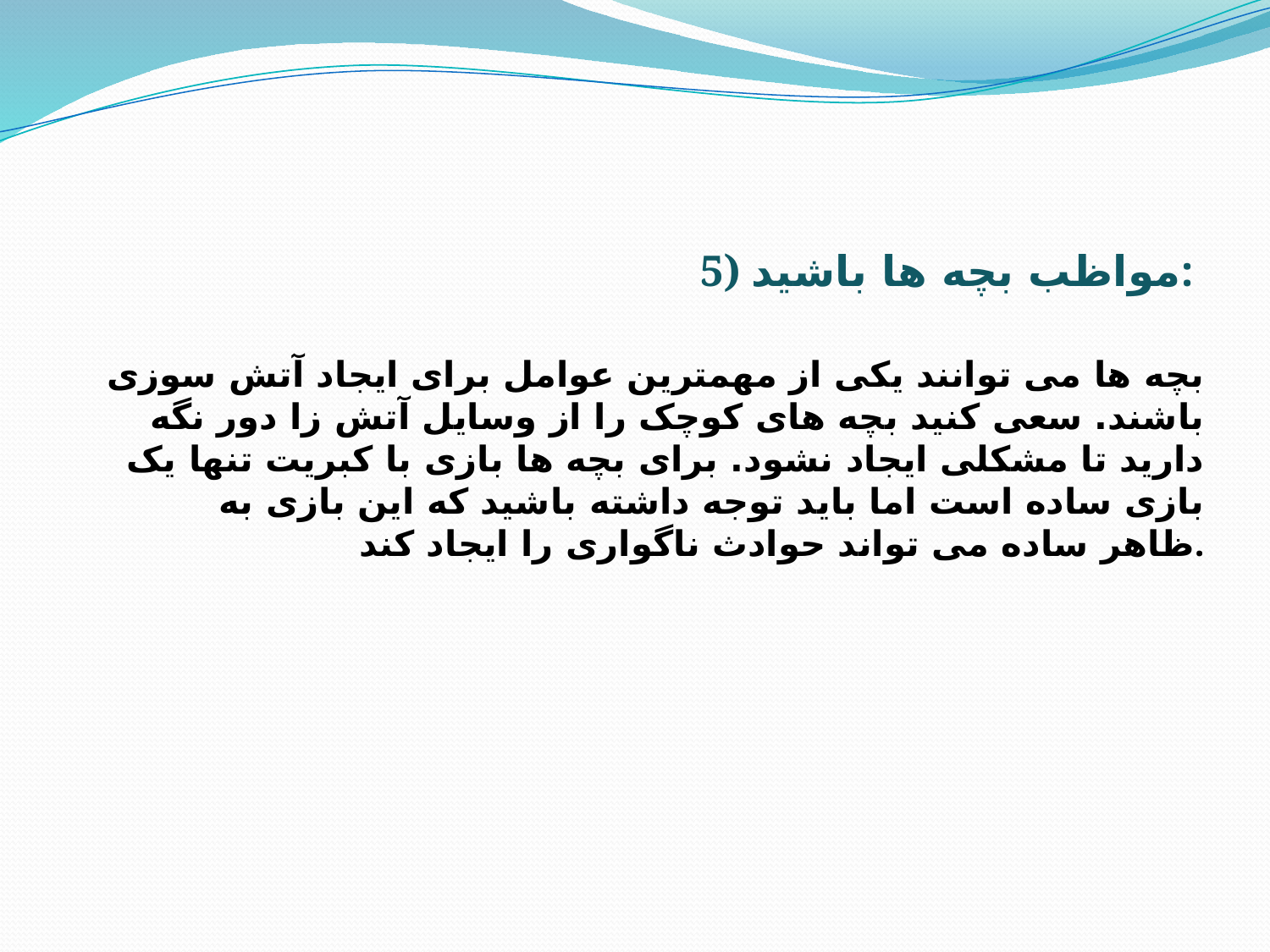

5) مواظب بچه ها باشید:

بچه ها می توانند یکی از مهمترین عوامل برای ایجاد آتش سوزی باشند. سعی کنید بچه های کوچک را از وسایل آتش زا دور نگه دارید تا مشکلی ایجاد نشود. برای بچه ها بازی با کبریت تنها یک بازی ساده است اما باید توجه داشته باشید که این بازی به ظاهر ساده می تواند حوادث ناگواری را ایجاد کند.